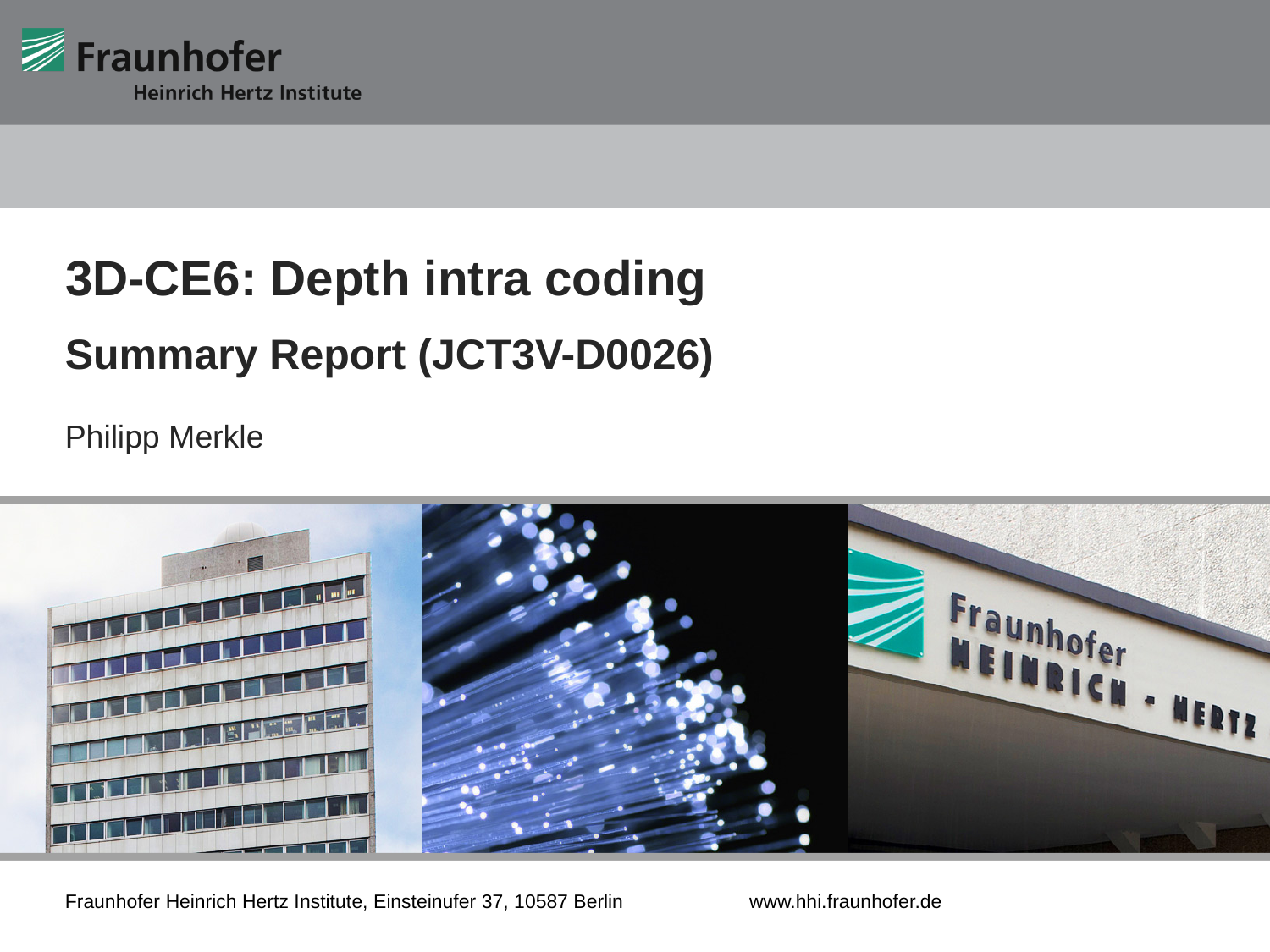

3D-CE6: Depth intra coding
Summary Report (JCT3V-D0026)
Philipp Merkle